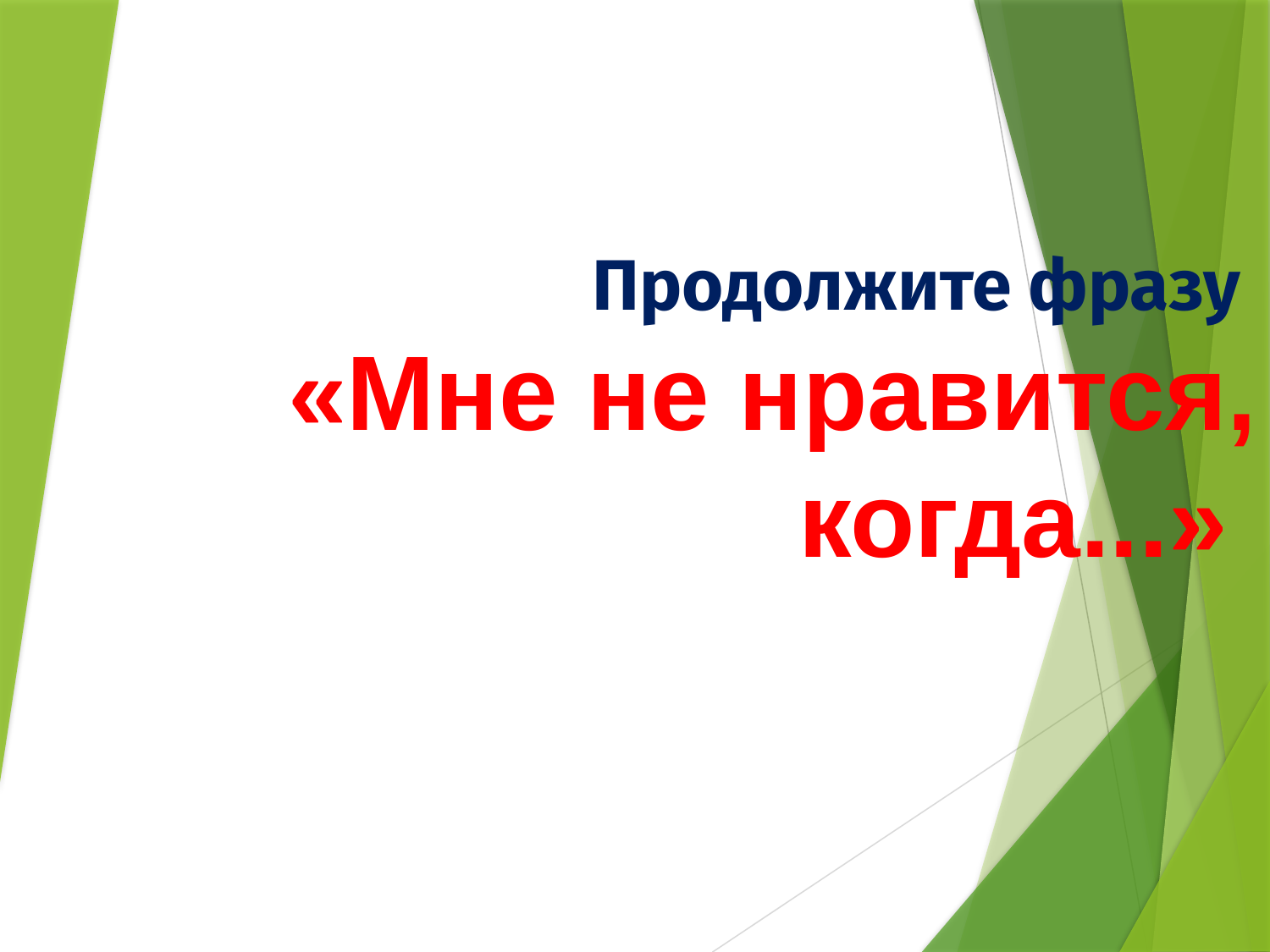

# Продолжите фразу «Мне не нравится, когда...»